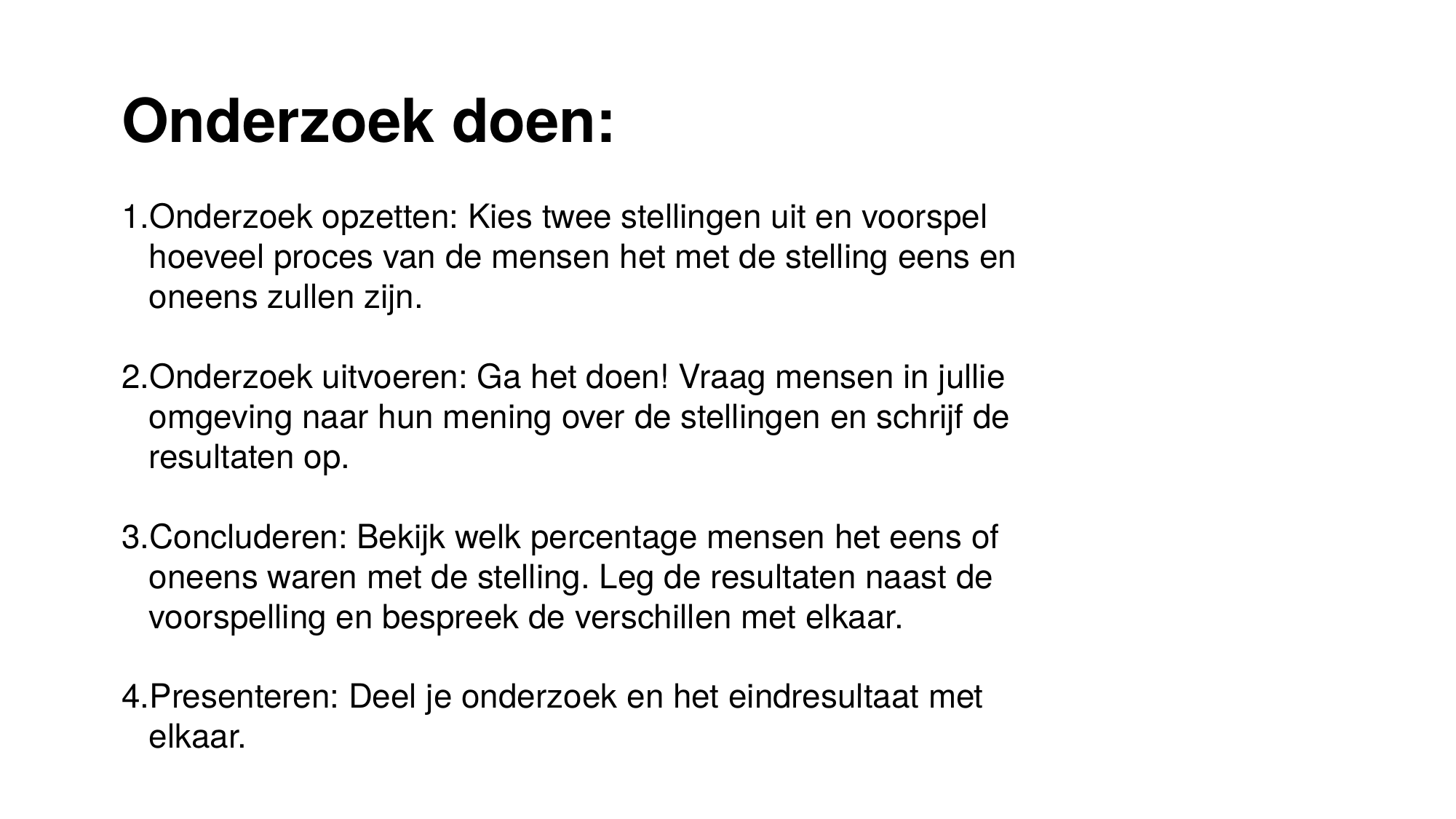

Onderzoek doen:

Onderzoek opzetten: Kies twee stellingen uit en voorspel hoeveel proces van de mensen het met de stelling eens en oneens zullen zijn.

Onderzoek uitvoeren: Ga het doen! Vraag mensen in jullie omgeving naar hun mening over de stellingen en schrijf de resultaten op.

Concluderen: Bekijk welk percentage mensen het eens of oneens waren met de stelling. Leg de resultaten naast de voorspelling en bespreek de verschillen met elkaar.

Presenteren: Deel je onderzoek en het eindresultaat met elkaar.